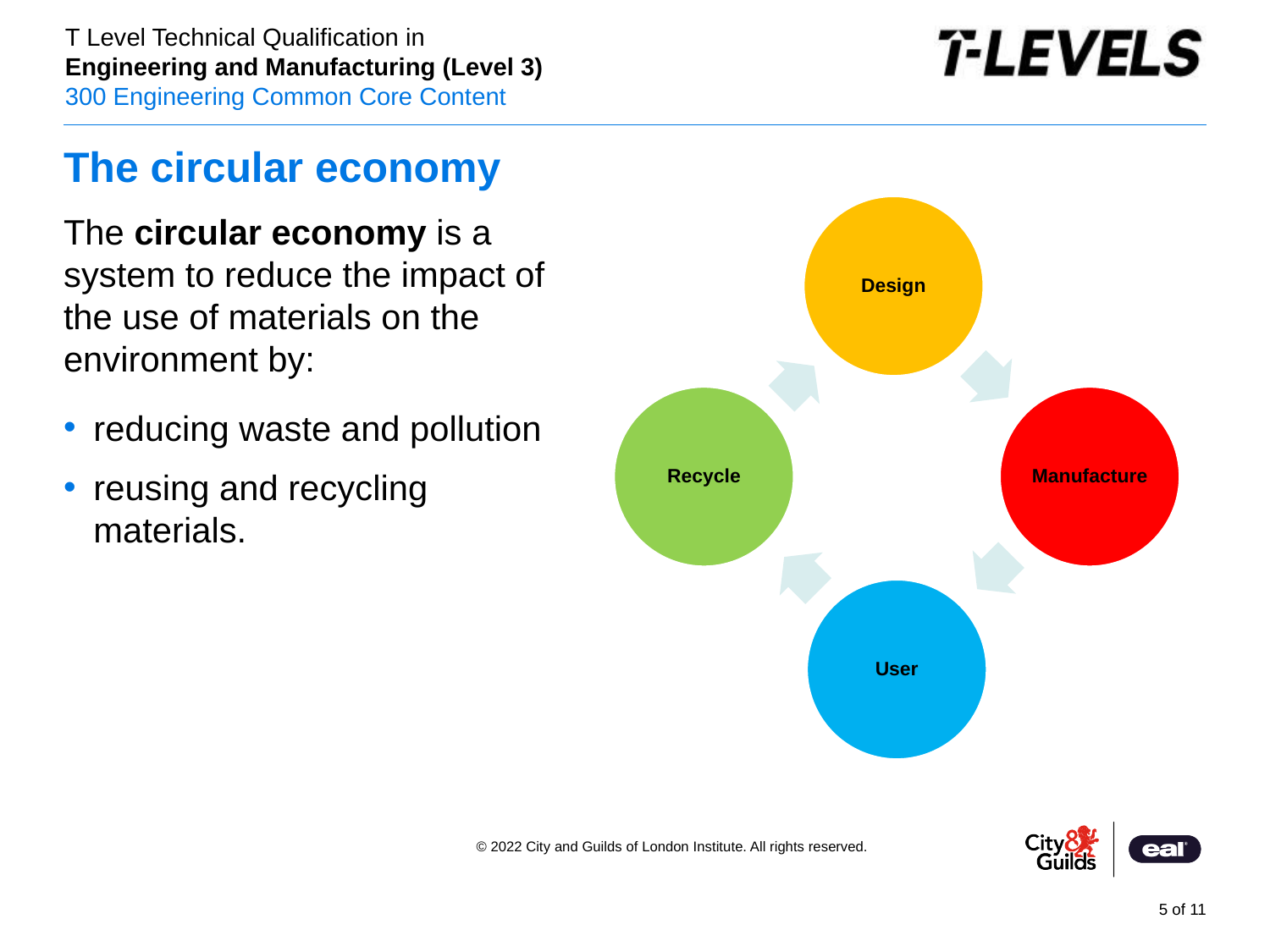

# The circular economy
Design

Manufacture

User

Recycle

The circular economy is a system to reduce the impact of the use of materials on the environment by:
reducing waste and pollution
reusing and recycling materials.